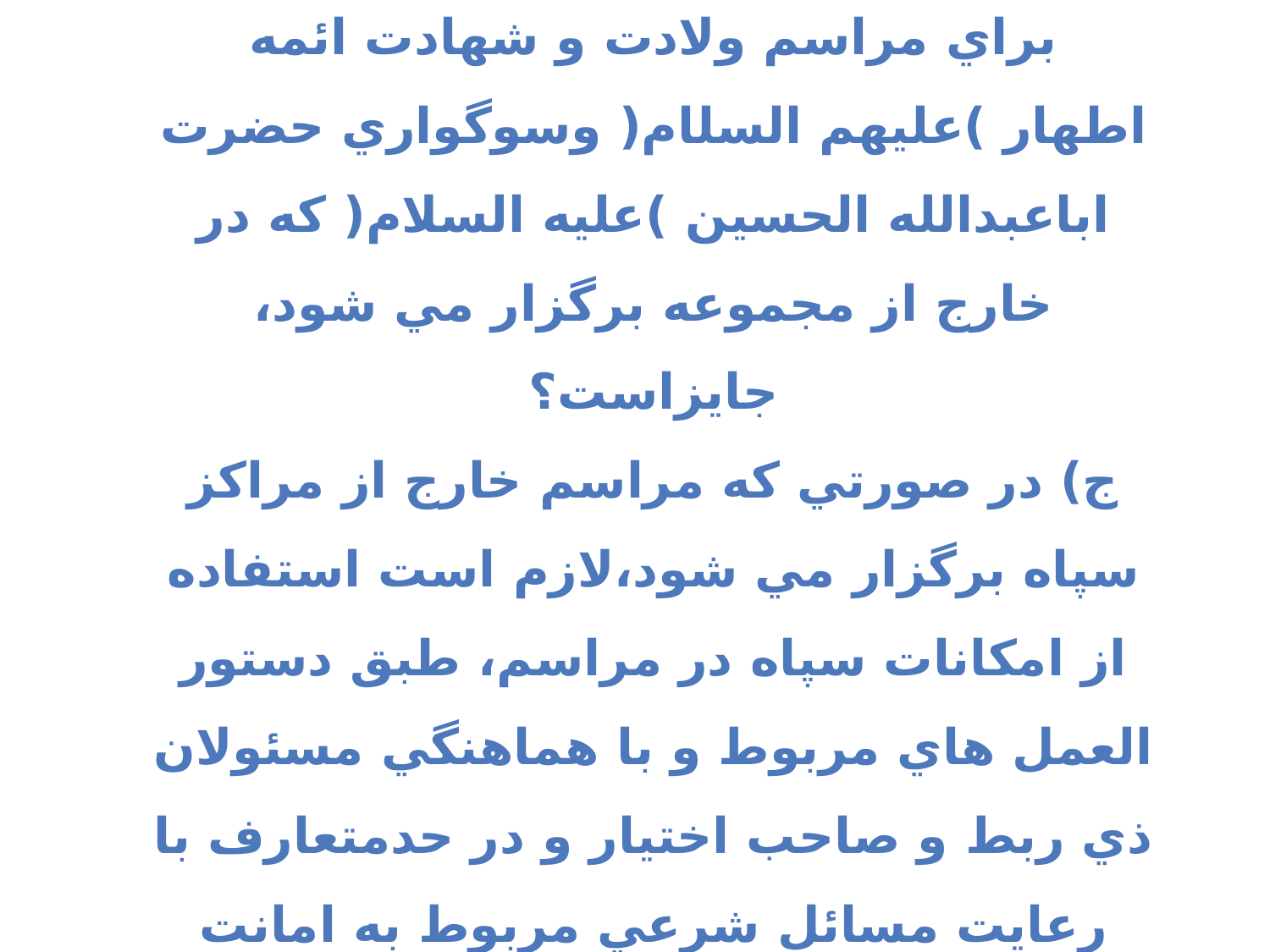

س38)آيا استفاده از امكانات بيت المال براي مراسم ولادت و شهادت ائمه اطهار )عليهم السلام( وسوگواري حضرت اباعبدالله الحسين )عليه السلام( كه در خارج از مجموعه برگزار مي شود، جايزاست؟
ج) در صورتي كه مراسم خارج از مراكز سپاه برگزار مي شود،لازم است استفاده از امكانات سپاه در مراسم، طبق دستور العمل هاي مربوط و با هماهنگي مسئولان ذي ربط و صاحب اختيار و در حدمتعارف با رعايت مسائل شرعي مربوط به امانت انجام گيرد.